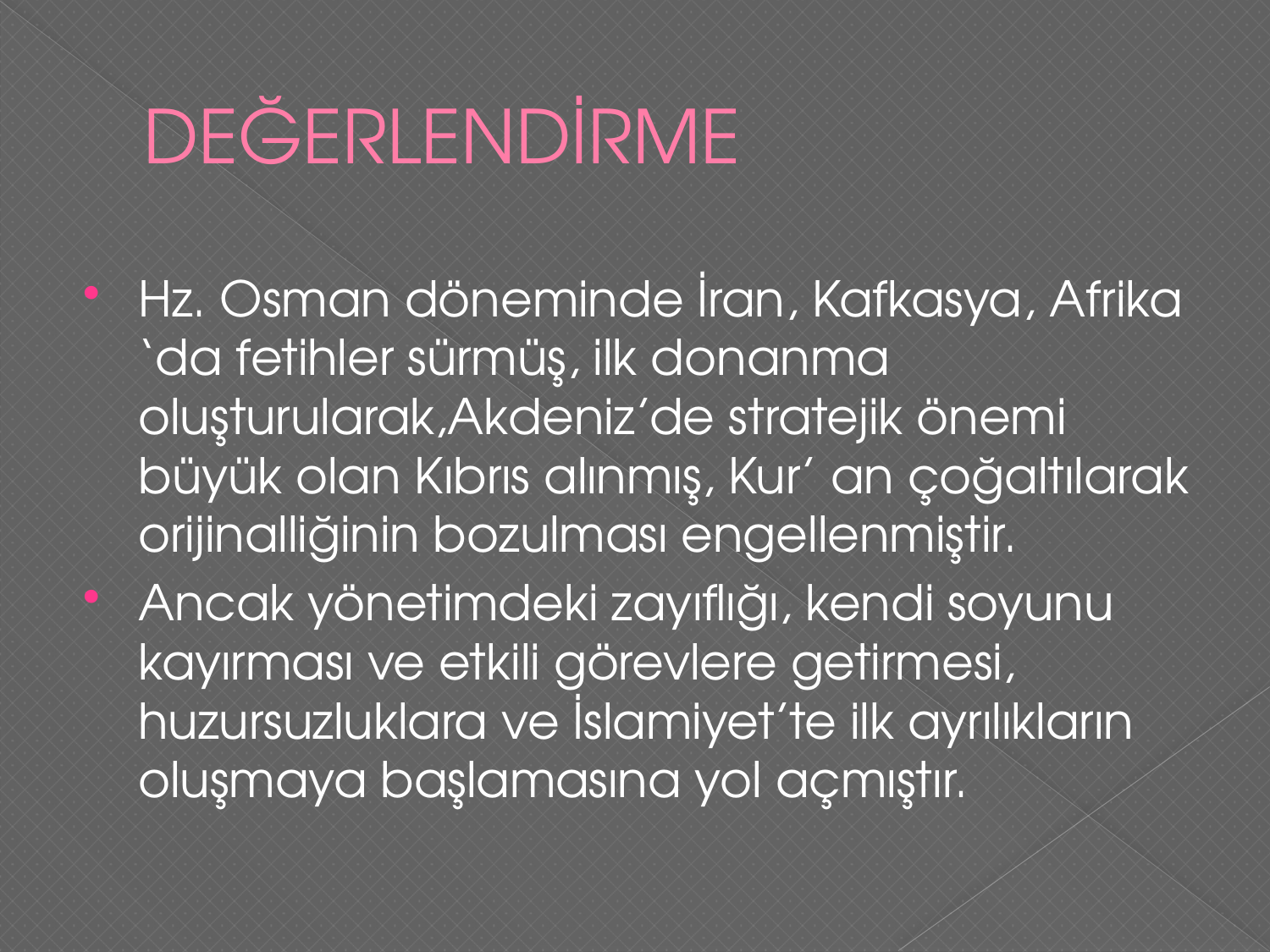

# DEĞERLENDİRME
Hz. Osman döneminde İran, Kafkasya, Afrika ‘da fetihler sürmüş, ilk donanma oluşturularak,Akdeniz’de stratejik önemi büyük olan Kıbrıs alınmış, Kur’ an çoğaltılarak orijinalliğinin bozulması engellenmiştir.
Ancak yönetimdeki zayıflığı, kendi soyunu kayırması ve etkili görevlere getirmesi,  huzursuzluklara ve İslamiyet’te ilk ayrılıkların oluşmaya başlamasına yol açmıştır.